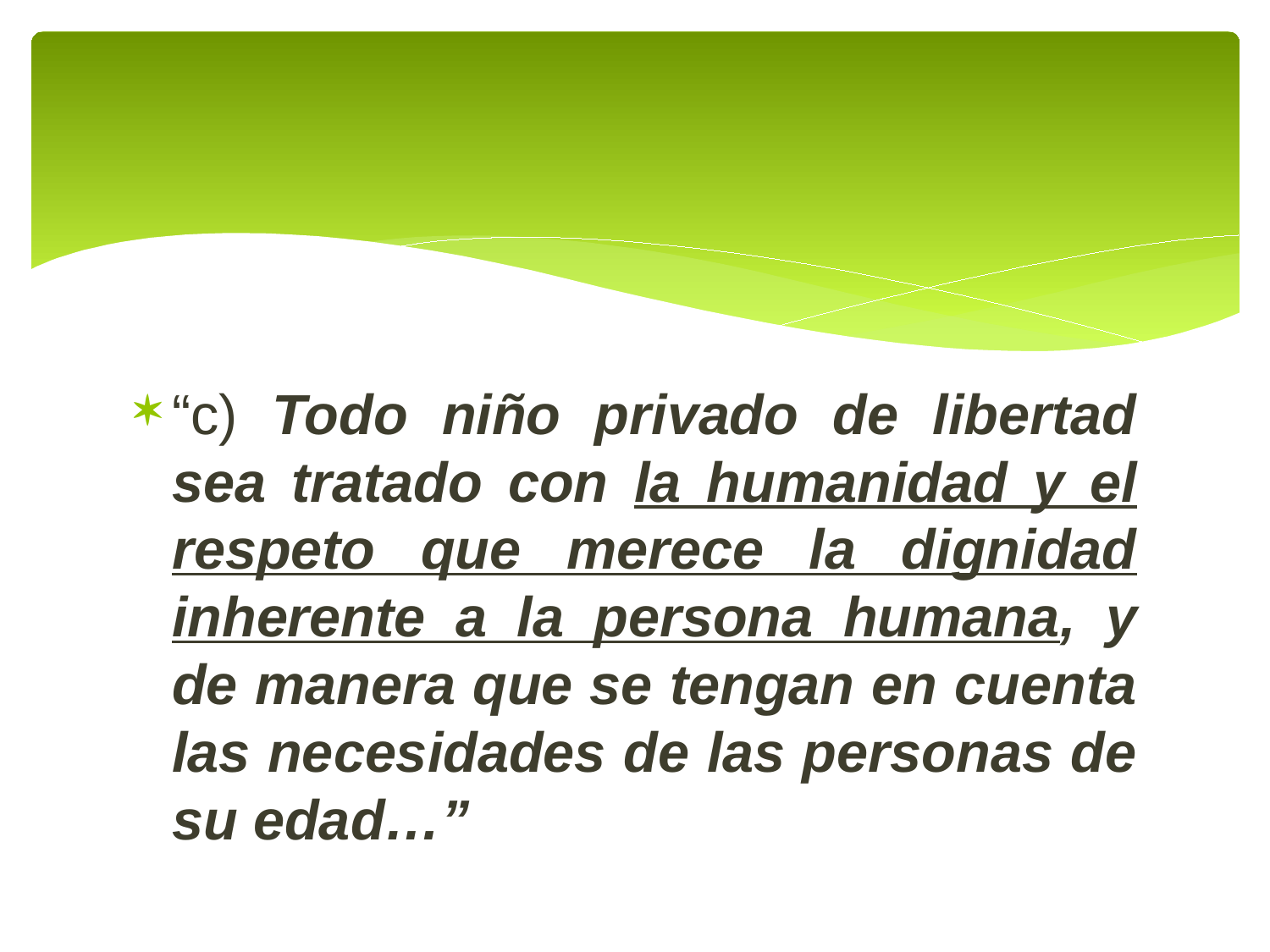

#
“c) Todo niño privado de libertad sea tratado con la humanidad y el respeto que merece la dignidad inherente a la persona humana, y de manera que se tengan en cuenta las necesidades de las personas de su edad…”